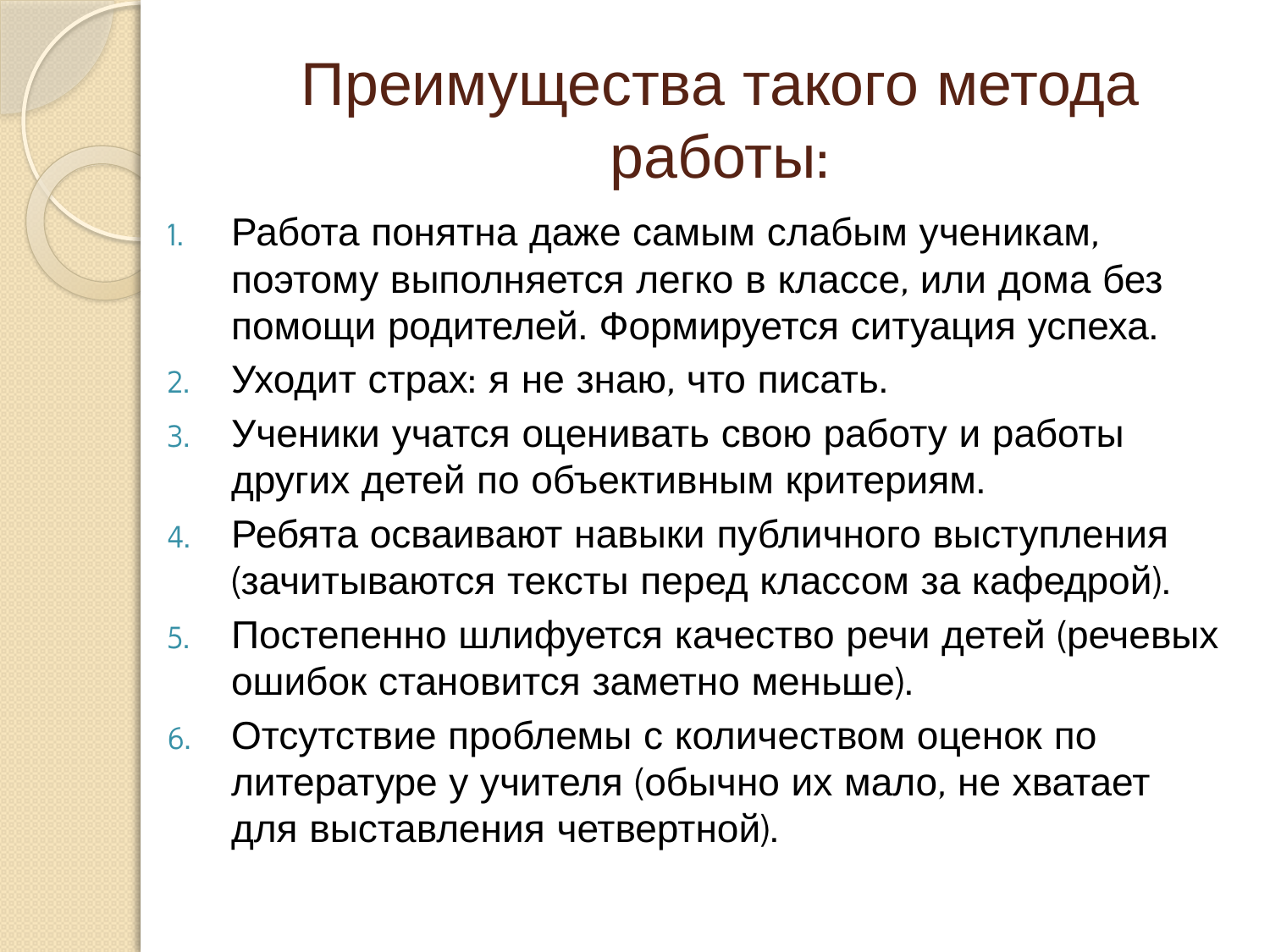

# Преимущества такого метода работы:
Работа понятна даже самым слабым ученикам, поэтому выполняется легко в классе, или дома без помощи родителей. Формируется ситуация успеха.
Уходит страх: я не знаю, что писать.
Ученики учатся оценивать свою работу и работы других детей по объективным критериям.
Ребята осваивают навыки публичного выступления (зачитываются тексты перед классом за кафедрой).
Постепенно шлифуется качество речи детей (речевых ошибок становится заметно меньше).
Отсутствие проблемы с количеством оценок по литературе у учителя (обычно их мало, не хватает для выставления четвертной).